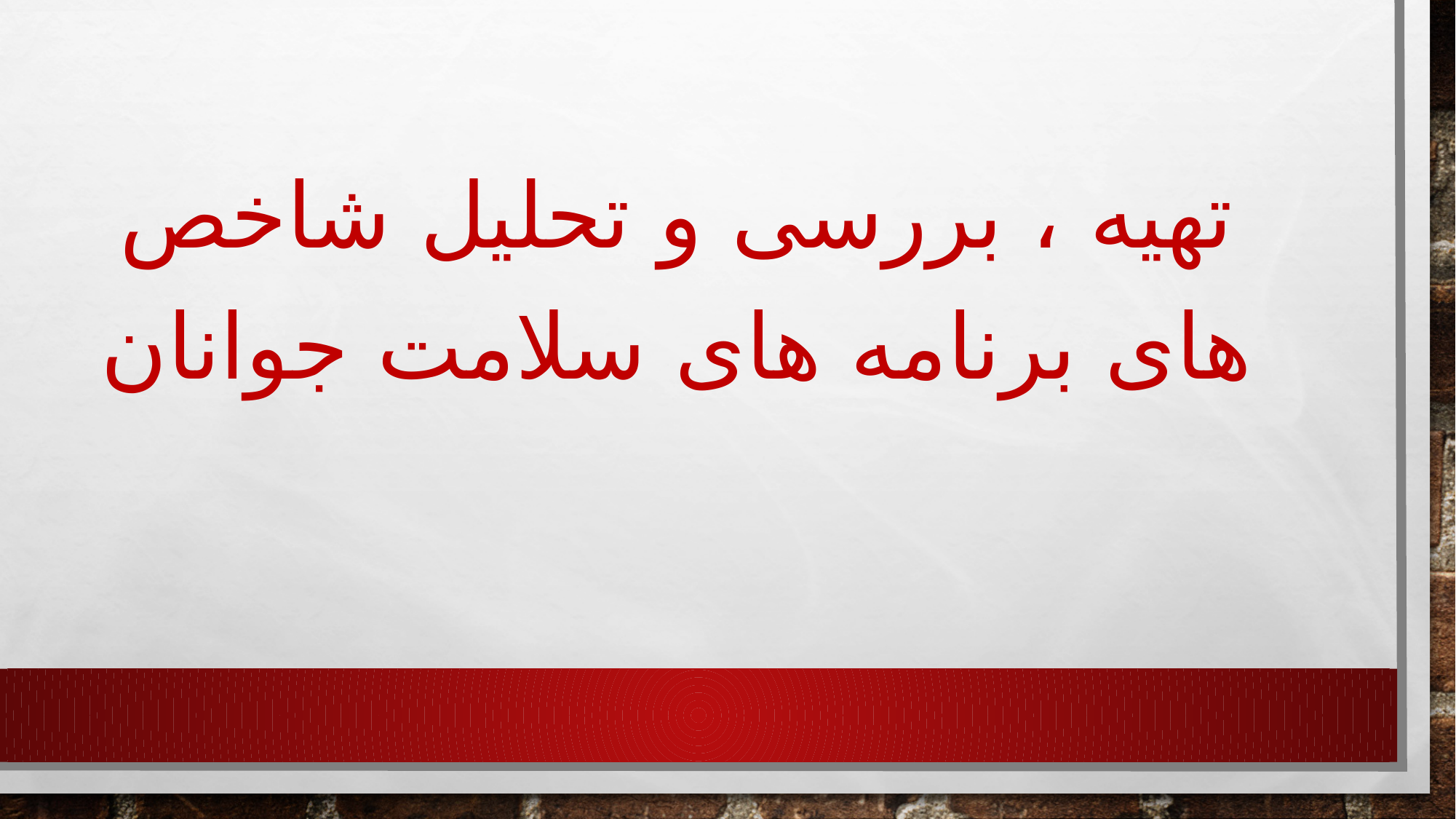

تهیه ، بررسی و تحلیل شاخص های برنامه های سلامت جوانان